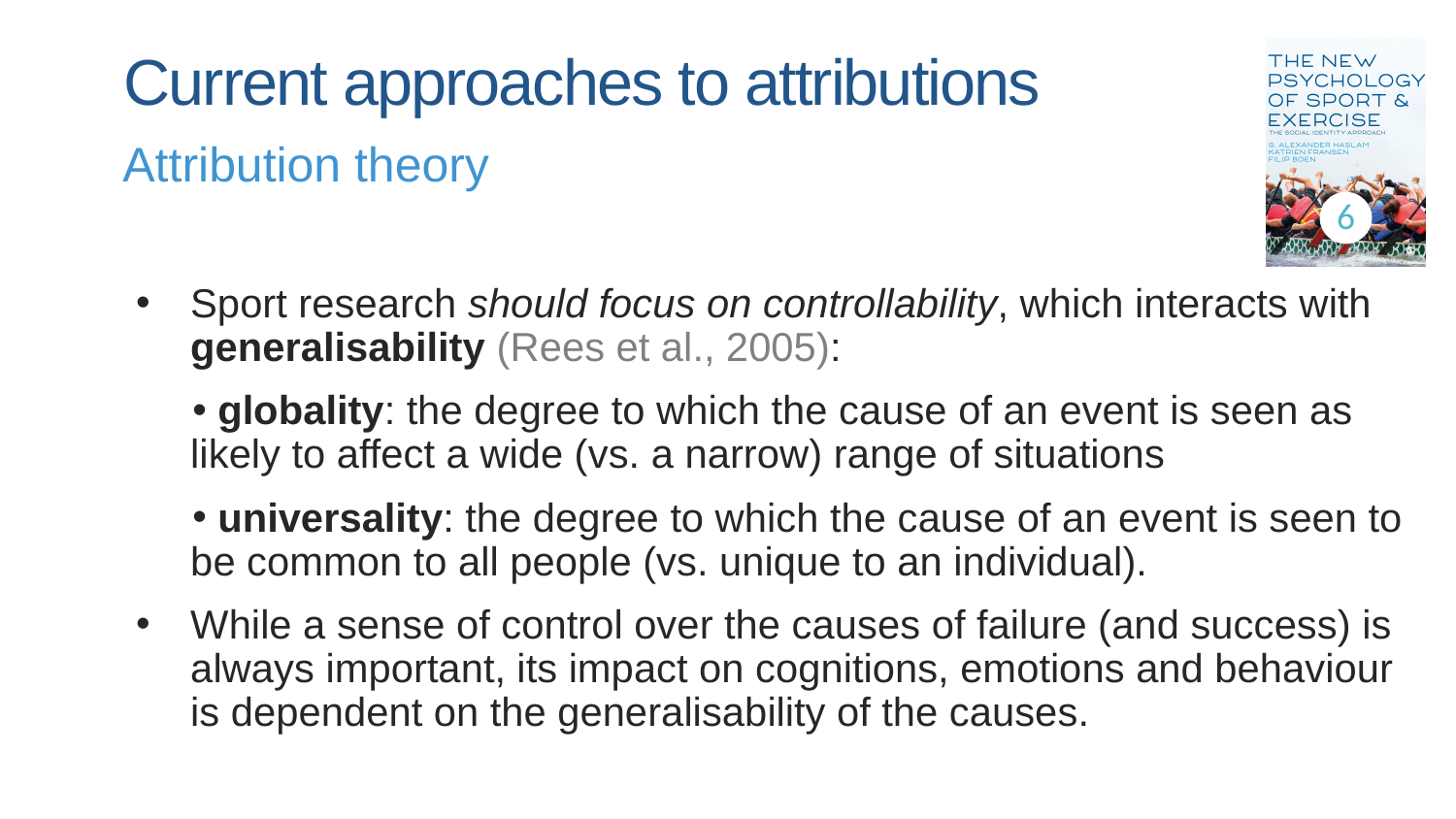

# Current approaches to attributions
6
Attribution theory
Sport research should focus on controllability, which interacts with generalisability (Rees et al., 2005):
 globality: the degree to which the cause of an event is seen as likely to affect a wide (vs. a narrow) range of situations
 universality: the degree to which the cause of an event is seen to be common to all people (vs. unique to an individual).
While a sense of control over the causes of failure (and success) is always important, its impact on cognitions, emotions and behaviour is dependent on the generalisability of the causes.